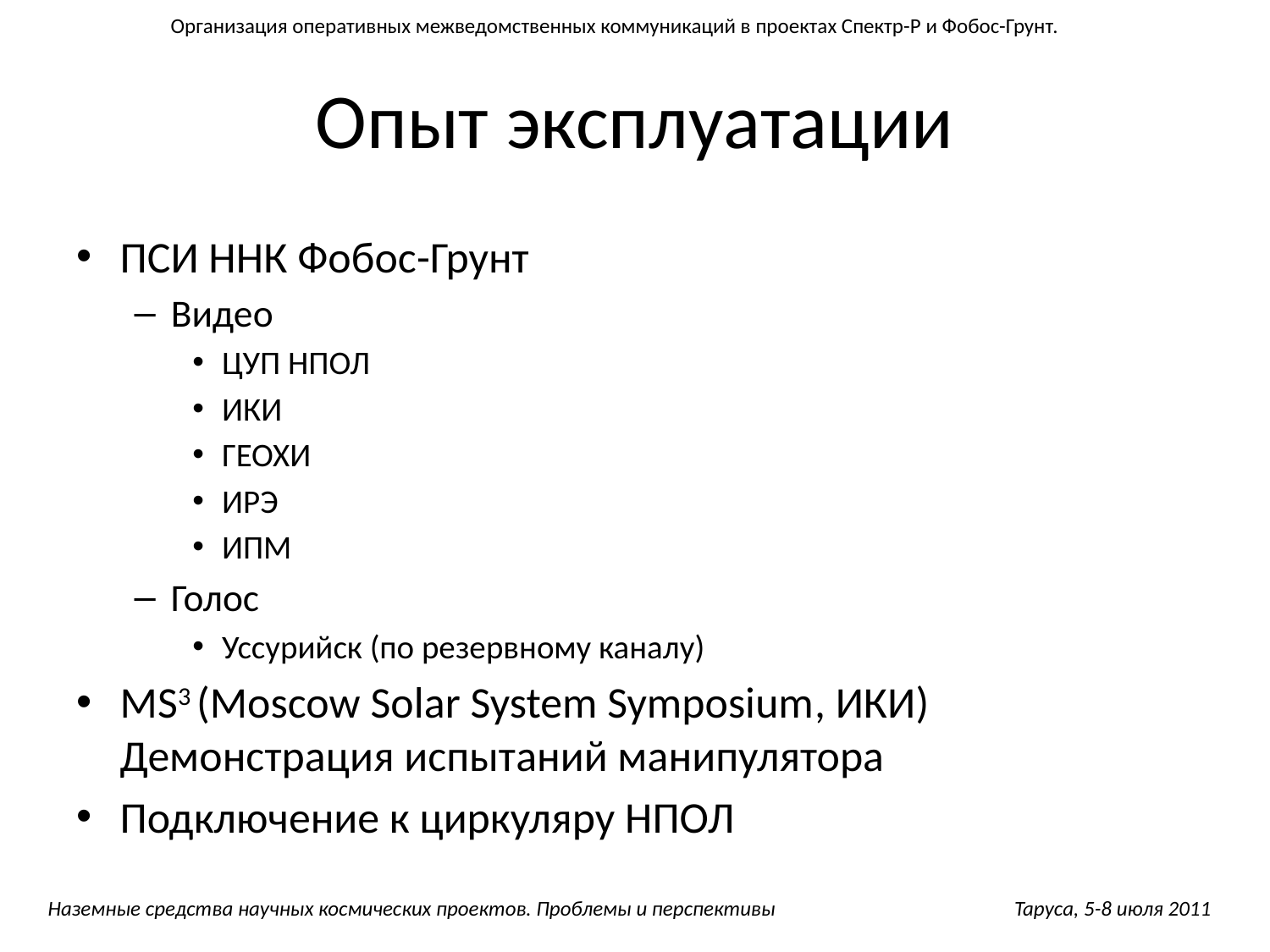

Организация оперативных межведомственных коммуникаций в проектах Спектр-Р и Фобос-Грунт.
# Опыт эксплуатации
ПСИ ННК Фобос-Грунт
Видео
ЦУП НПОЛ
ИКИ
ГЕОХИ
ИРЭ
ИПМ
Голос
Уссурийск (по резервному каналу)
MS3 (Moscow Solar System Symposium, ИКИ) Демонстрация испытаний манипулятора
Подключение к циркуляру НПОЛ

Наземные средства научных космических проектов. Проблемы и перспективы		                Таруса, 5-8 июля 2011